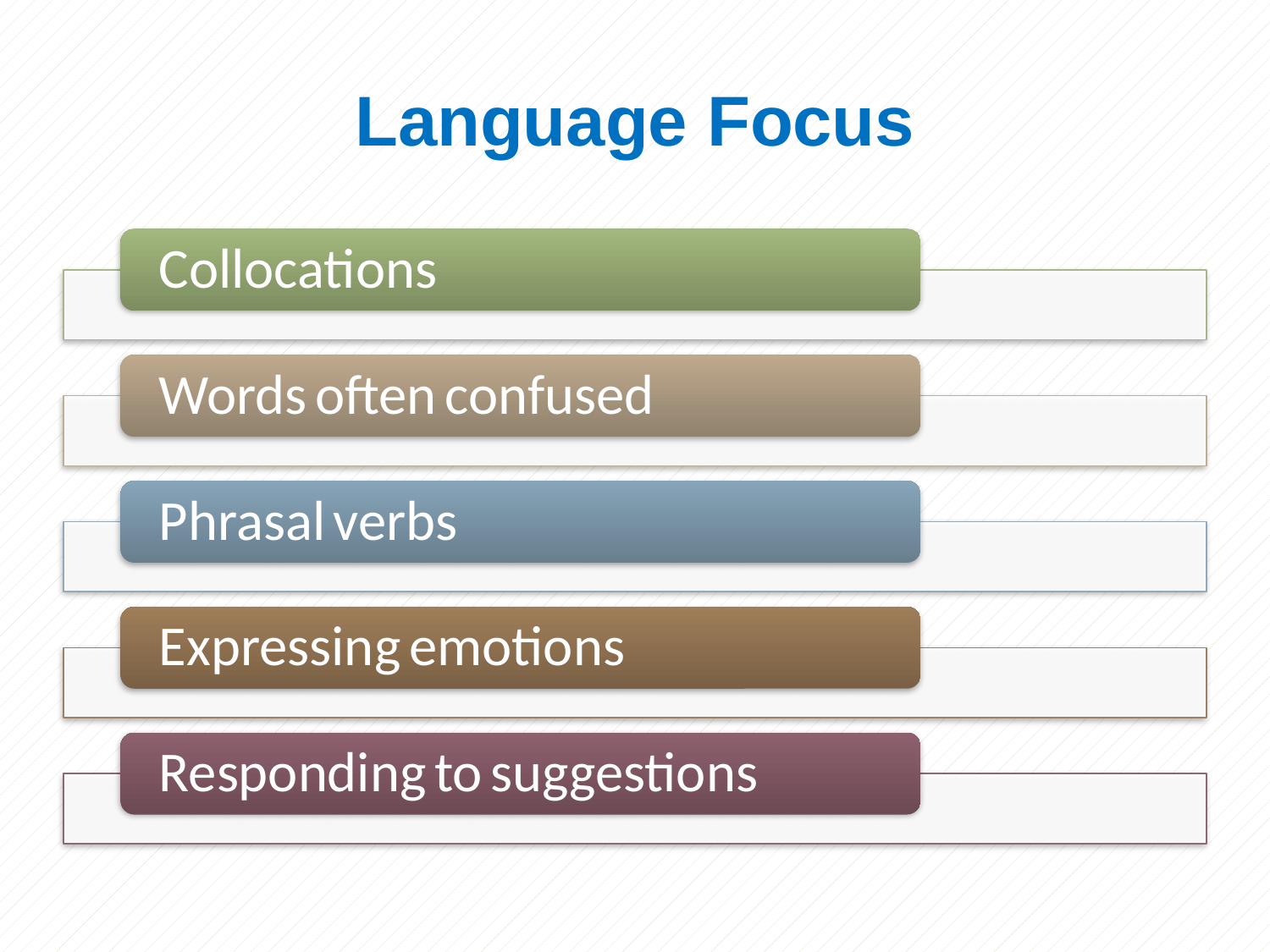

# Language Focus
Collocations
Words often confused
Phrasal verbs
Expressing emotions
Responding to suggestions